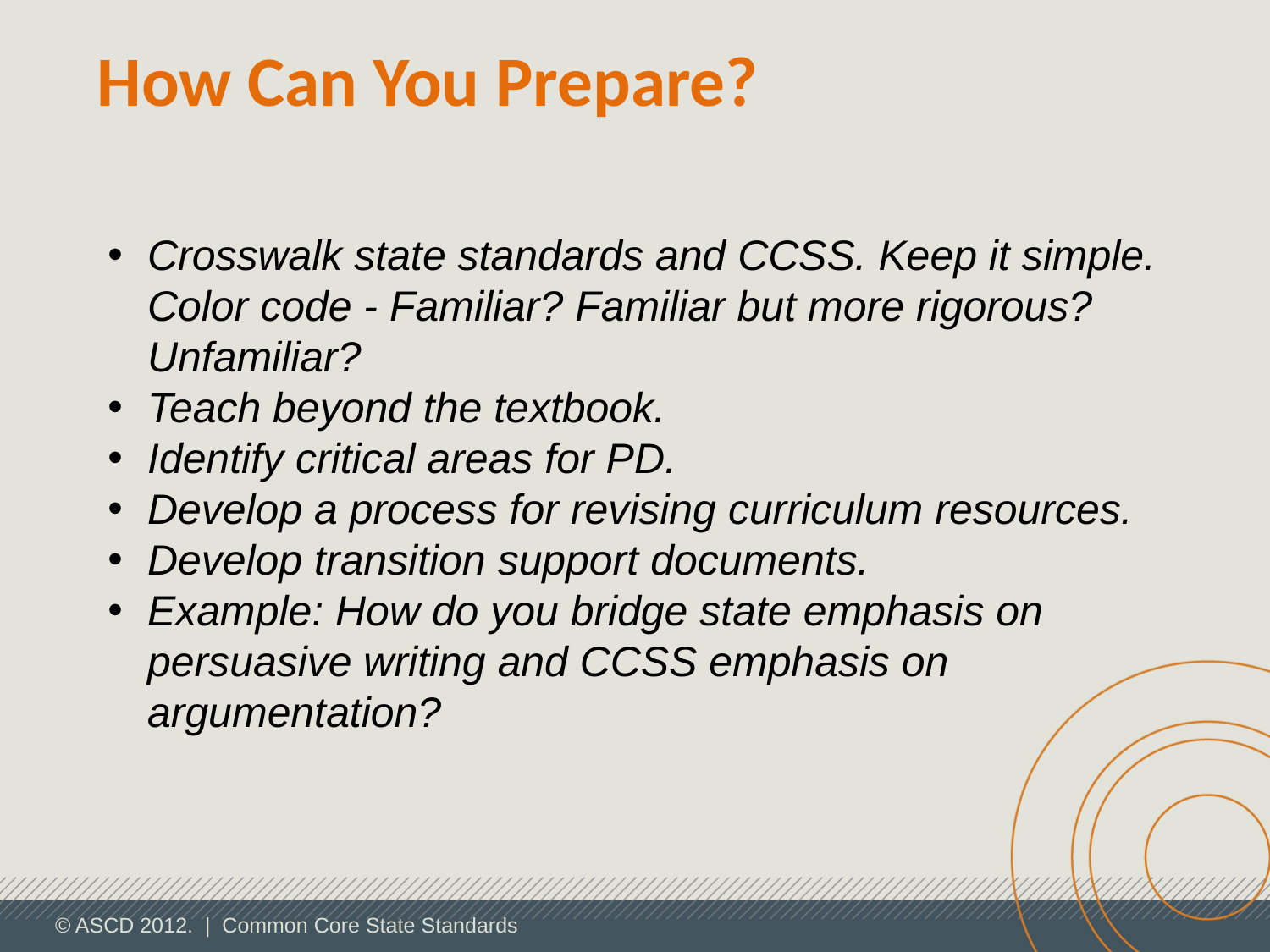

How Can You Prepare?
Crosswalk state standards and CCSS. Keep it simple. Color code - Familiar? Familiar but more rigorous? Unfamiliar?
Teach beyond the textbook.
Identify critical areas for PD.
Develop a process for revising curriculum resources.
Develop transition support documents.
Example: How do you bridge state emphasis on persuasive writing and CCSS emphasis on argumentation?
© ASCD 2012.  |  Common Core State Standards